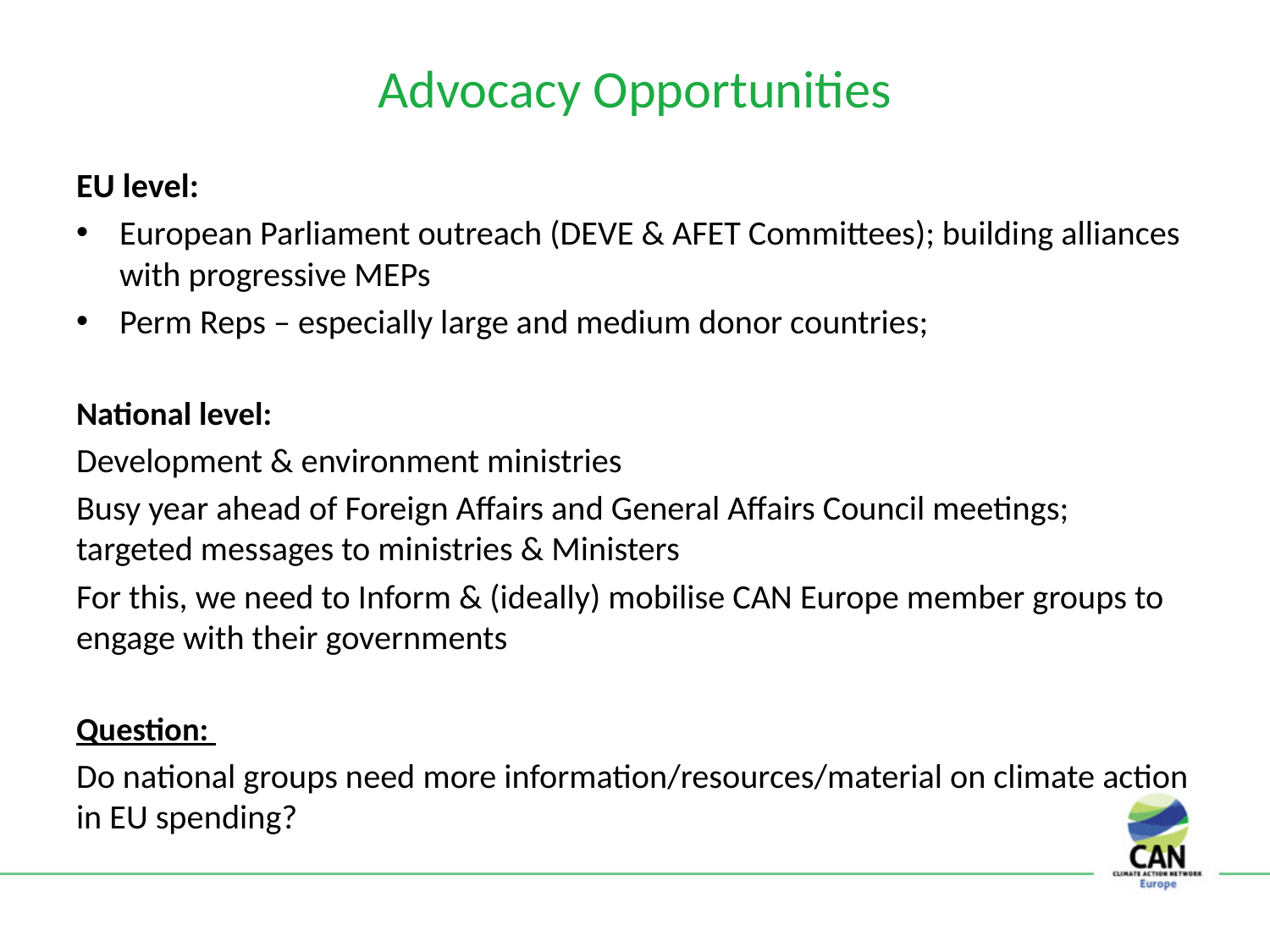

# Advocacy Opportunities
EU level:
European Parliament outreach (DEVE & AFET Committees); building alliances with progressive MEPs
Perm Reps – especially large and medium donor countries;

National level:
Development & environment ministries
Busy year ahead of Foreign Affairs and General Affairs Council meetings; targeted messages to ministries & Ministers
For this, we need to Inform & (ideally) mobilise CAN Europe member groups to engage with their governments

Question:
Do national groups need more information/resources/material on climate action in EU spending?